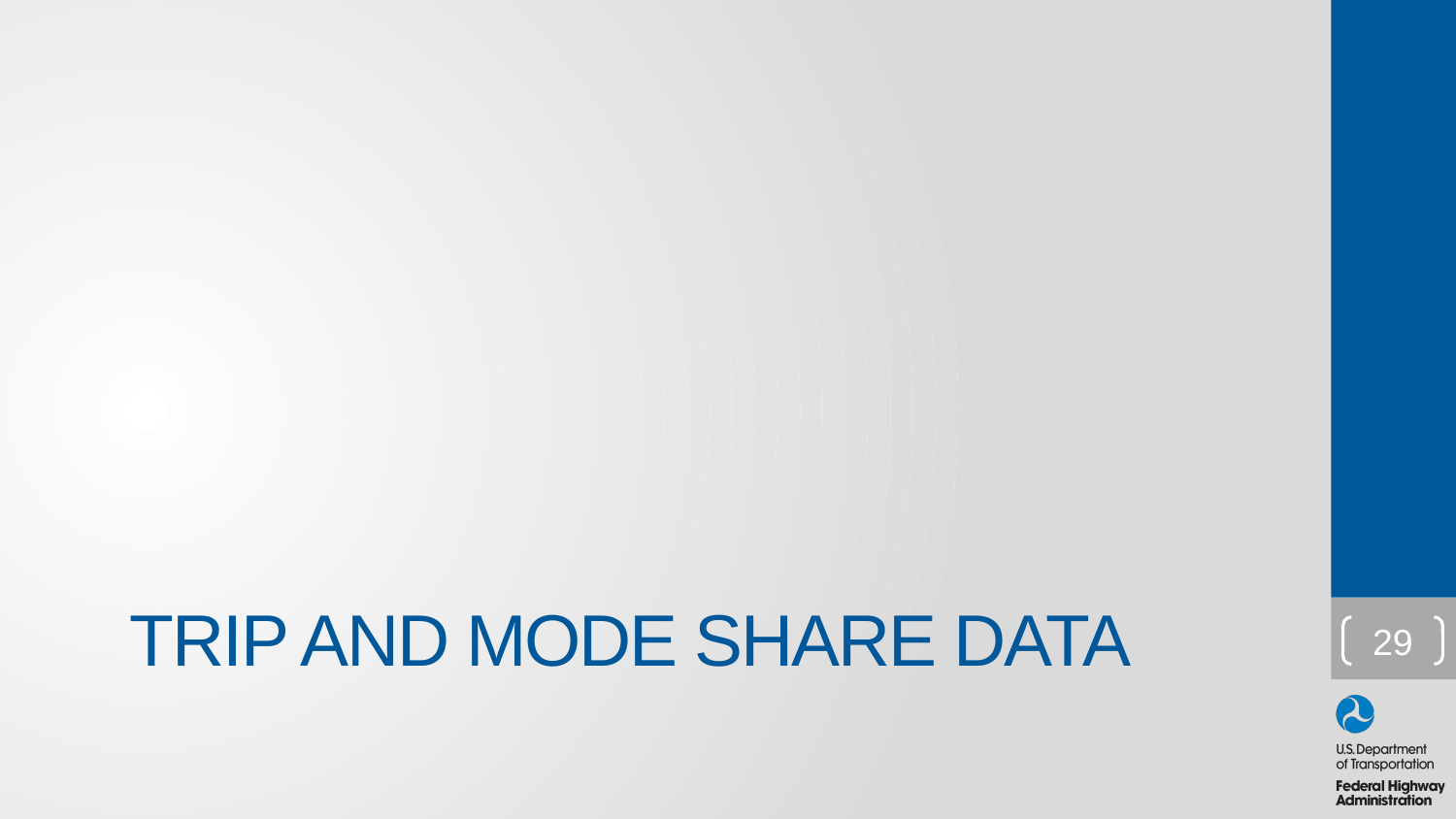

# Trip and mode share data
29